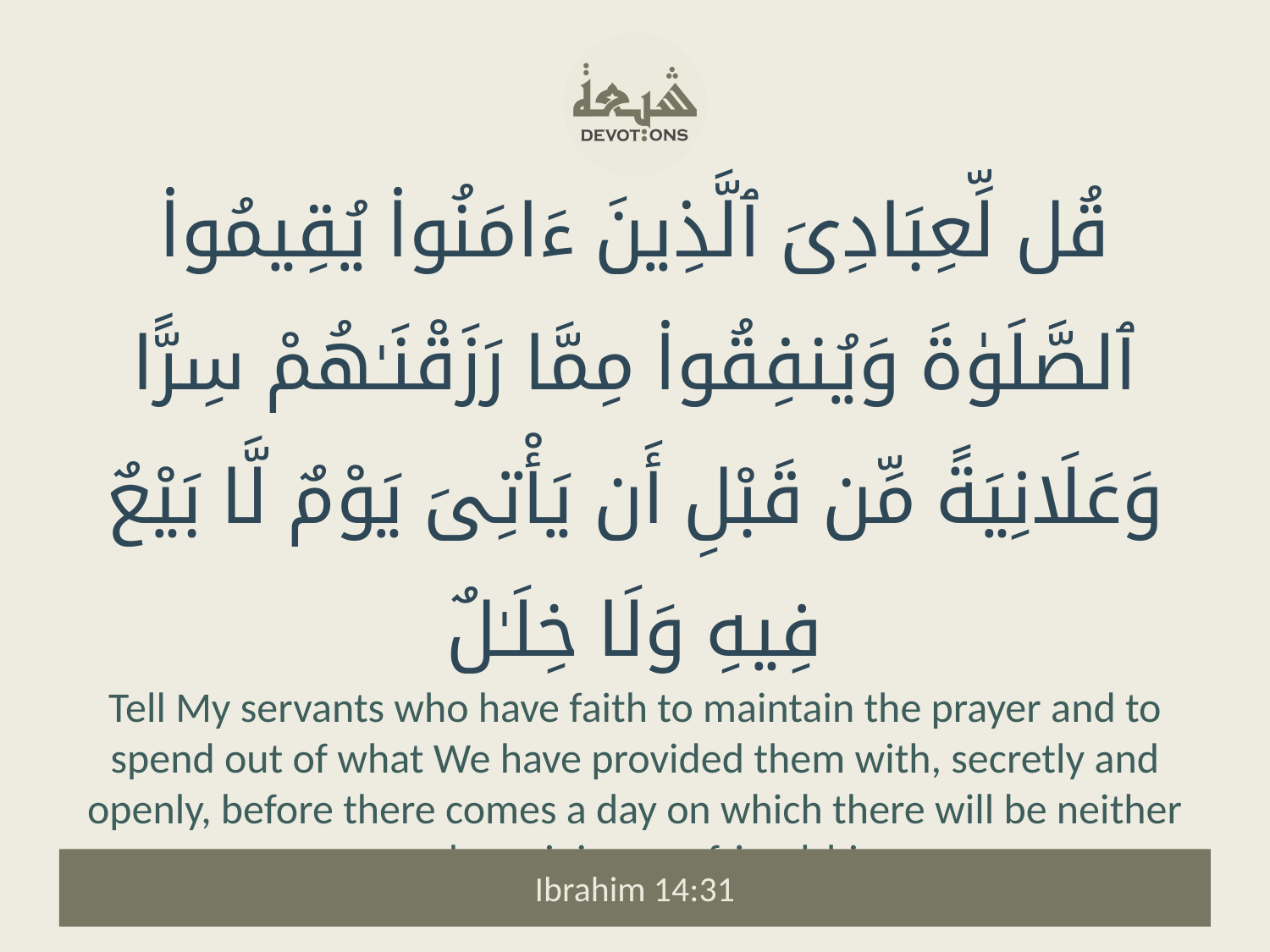

قُل لِّعِبَادِىَ ٱلَّذِينَ ءَامَنُوا۟ يُقِيمُوا۟ ٱلصَّلَوٰةَ وَيُنفِقُوا۟ مِمَّا رَزَقْنَـٰهُمْ سِرًّا وَعَلَانِيَةً مِّن قَبْلِ أَن يَأْتِىَ يَوْمٌ لَّا بَيْعٌ فِيهِ وَلَا خِلَـٰلٌ
Tell My servants who have faith to maintain the prayer and to spend out of what We have provided them with, secretly and openly, before there comes a day on which there will be neither any bargaining nor friendship.
Ibrahim 14:31